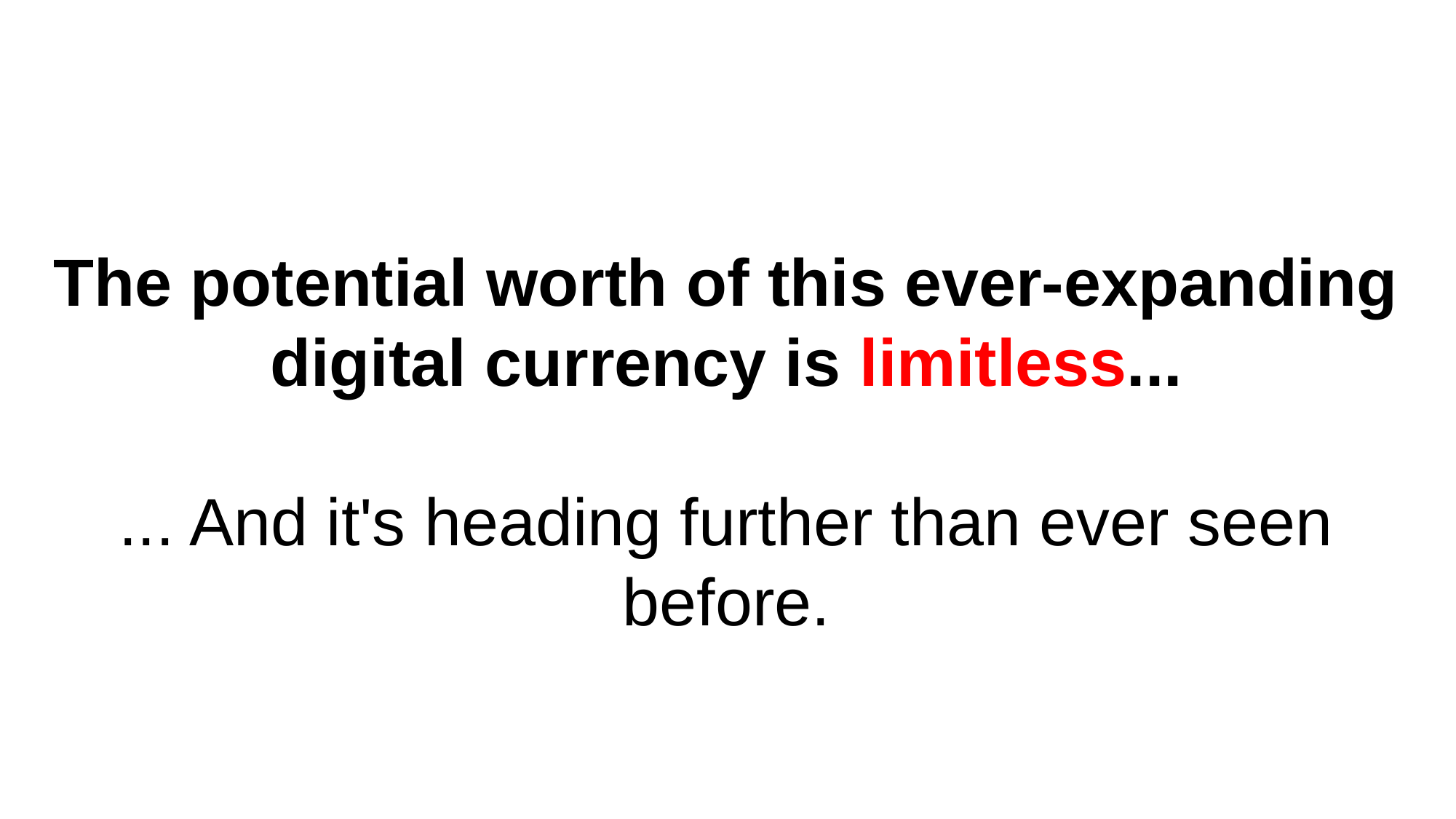

The potential worth of this ever-expanding digital currency is limitless...

... And it's heading further than ever seen before.